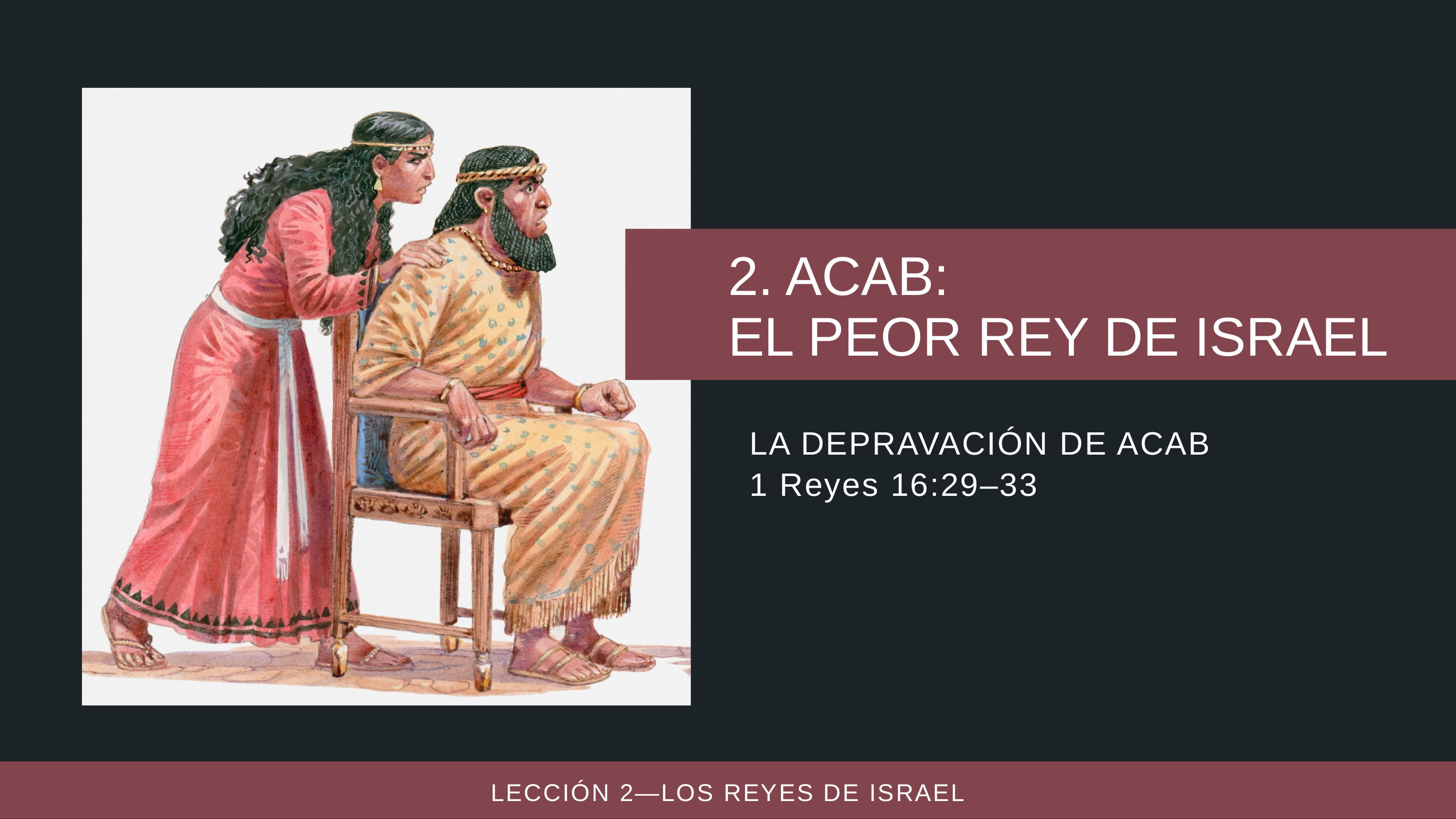

LA DEPRAVACIÓN DE ACAB
1 Reyes 16:29–33